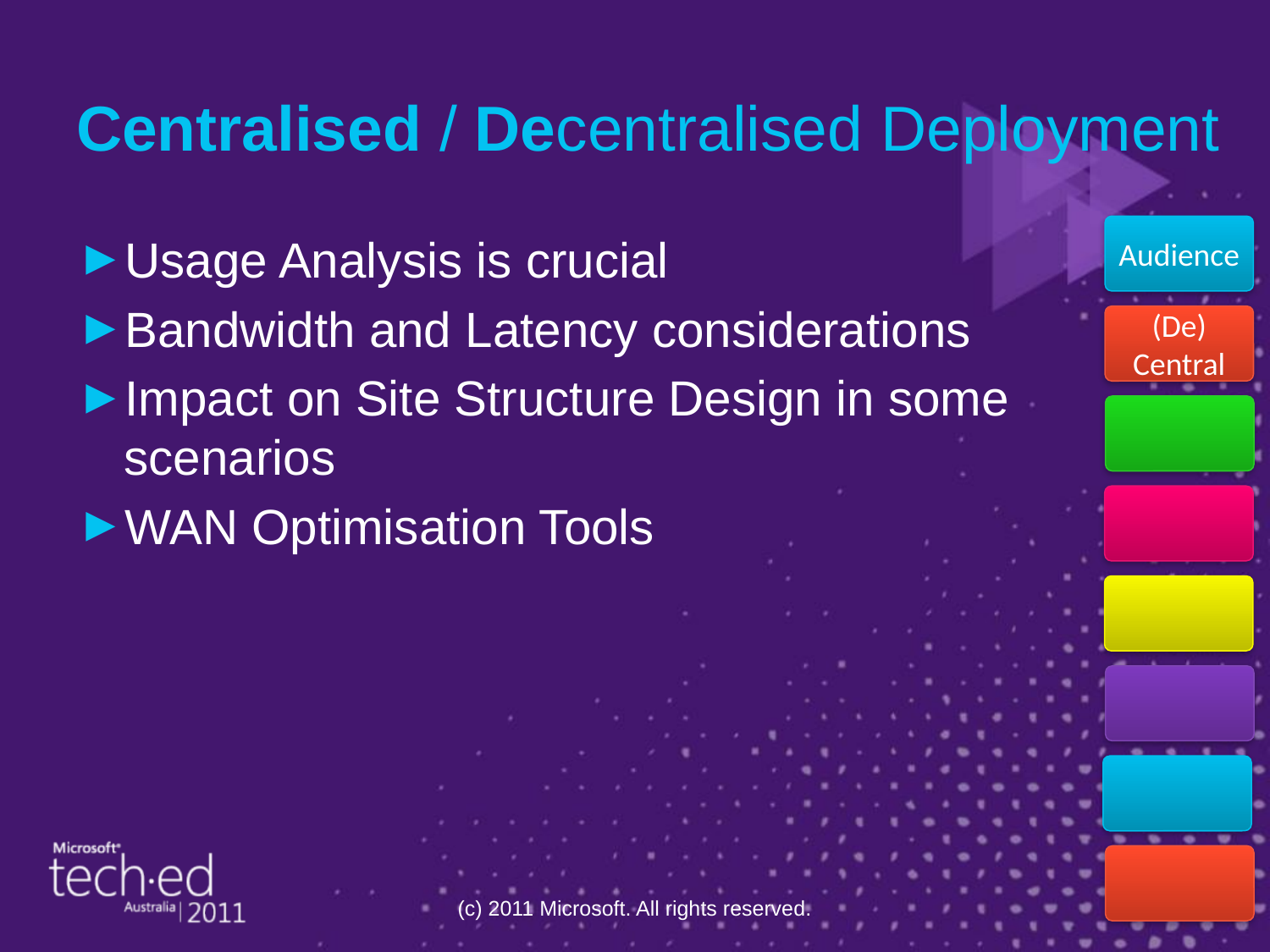

# Centralised / Decentralised Deployment
Audience
Usage Analysis is crucial
Bandwidth and Latency considerations
Impact on Site Structure Design in some scenarios
WAN Optimisation Tools

(De) Central

(c) 2011 Microsoft. All rights reserved.